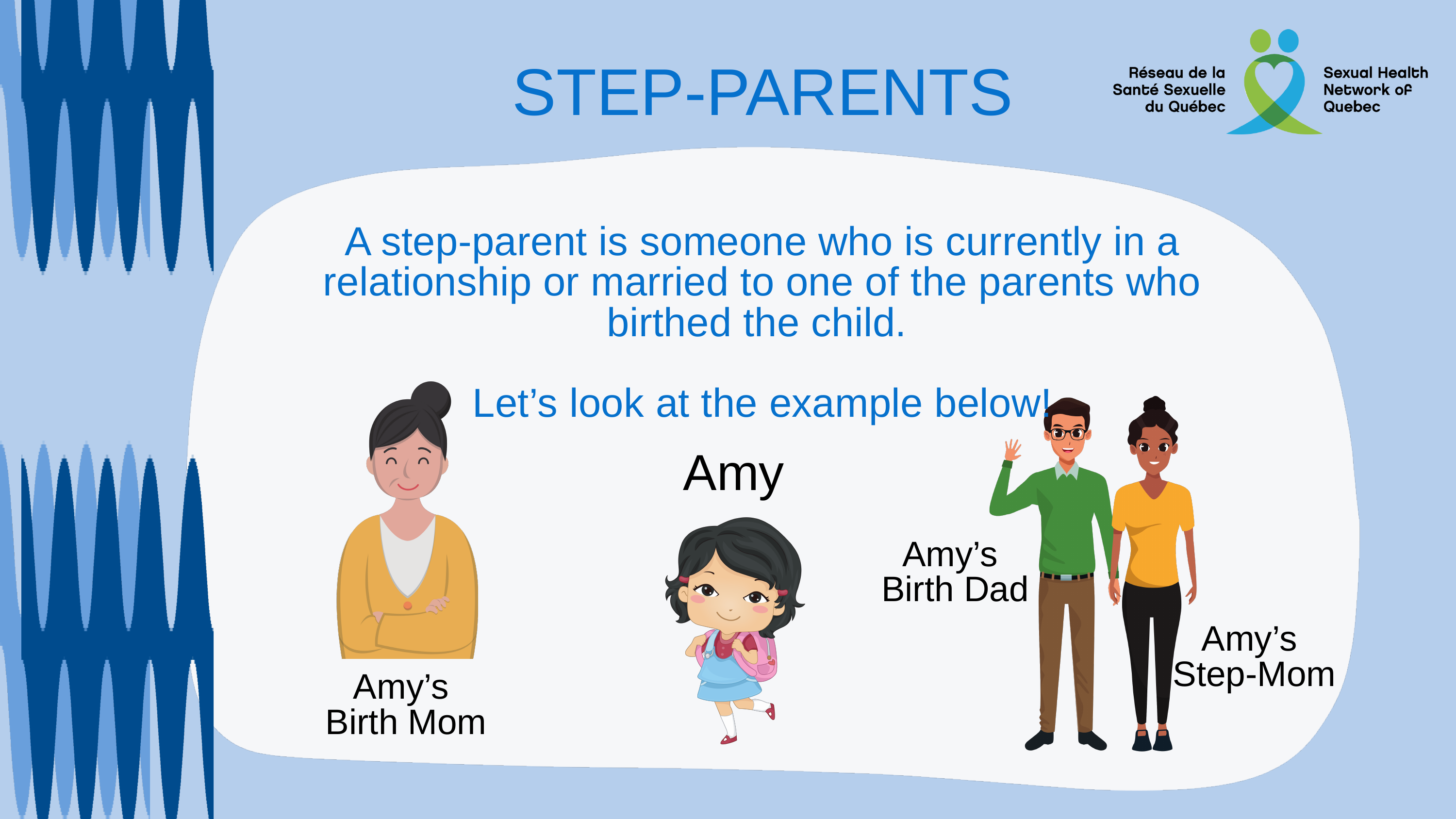

STEP-PARENTS

A step-parent is someone who is currently in a relationship or married to one of the parents who birthed the child.

Let’s look at the example below!

Amy

Amy’s
Birth Dad
Amy’s
Step-Mom
Amy’s
Birth Mom